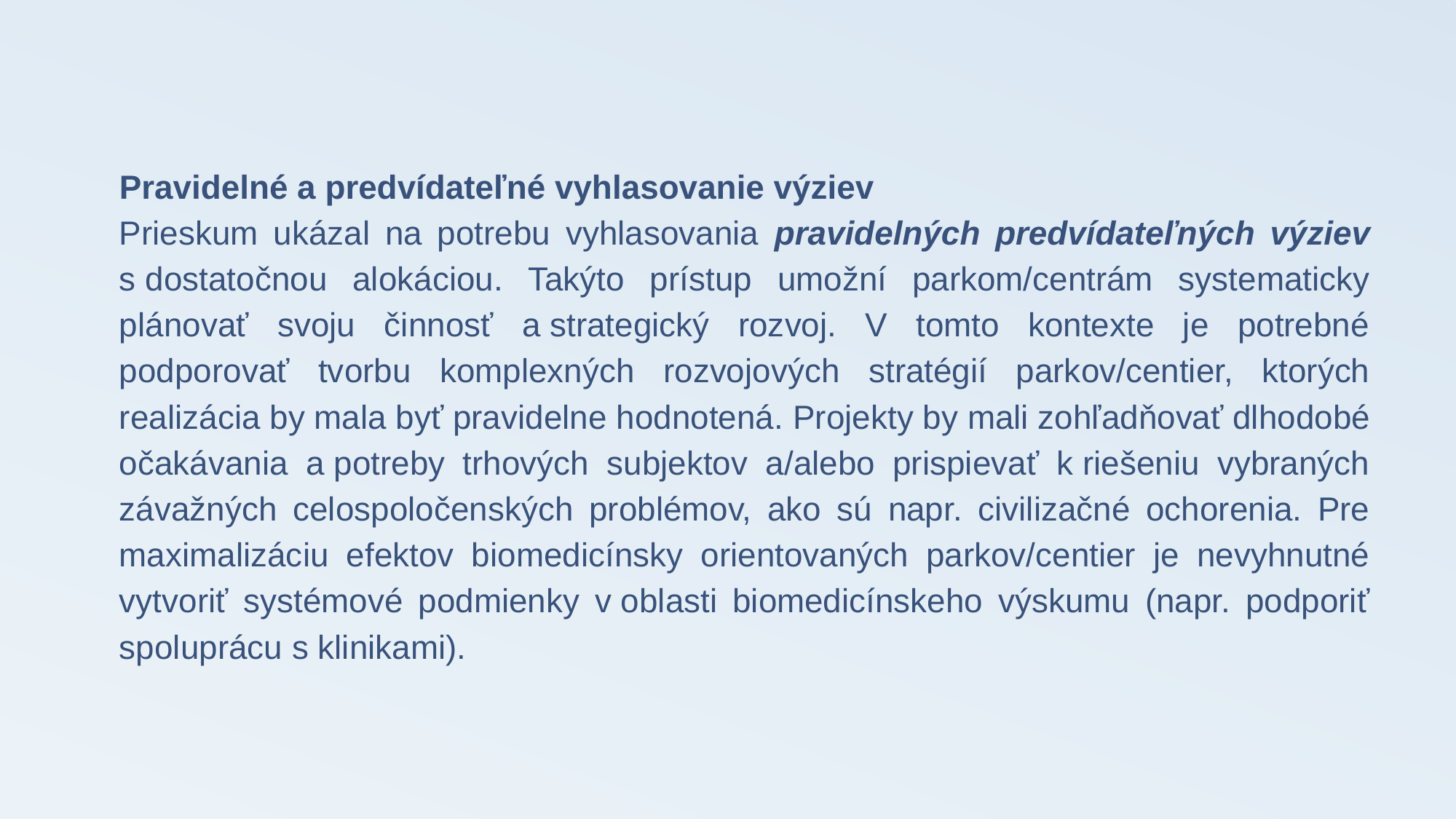

Pravidelné a predvídateľné vyhlasovanie výziev
Prieskum ukázal na potrebu vyhlasovania pravidelných predvídateľných výziev s dostatočnou alokáciou. Takýto prístup umožní parkom/centrám systematicky plánovať svoju činnosť a strategický rozvoj. V tomto kontexte je potrebné podporovať tvorbu komplexných rozvojových stratégií parkov/centier, ktorých realizácia by mala byť pravidelne hodnotená. Projekty by mali zohľadňovať dlhodobé očakávania a potreby trhových subjektov a/alebo prispievať k riešeniu vybraných závažných celospoločenských problémov, ako sú napr. civilizačné ochorenia. Pre maximalizáciu efektov biomedicínsky orientovaných parkov/centier je nevyhnutné vytvoriť systémové podmienky v oblasti biomedicínskeho výskumu (napr. podporiť spoluprácu s klinikami).